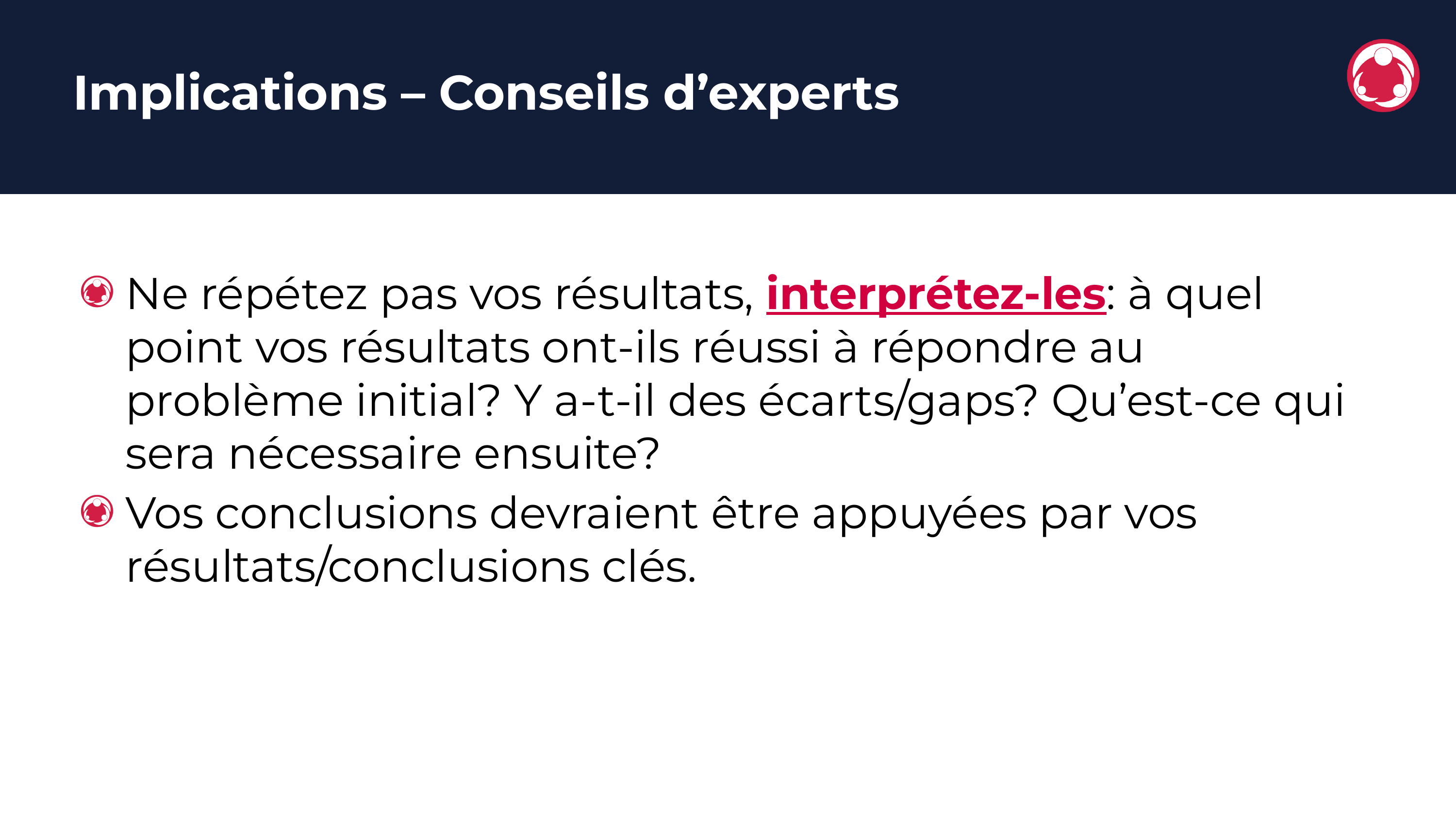

Implications – Conseils d’experts
Ne répétez pas vos résultats, interprétez-les: à quel point vos résultats ont-ils réussi à répondre au problème initial? Y a-t-il des écarts/gaps? Qu’est-ce qui sera nécessaire ensuite?
Vos conclusions devraient être appuyées par vos résultats/conclusions clés.